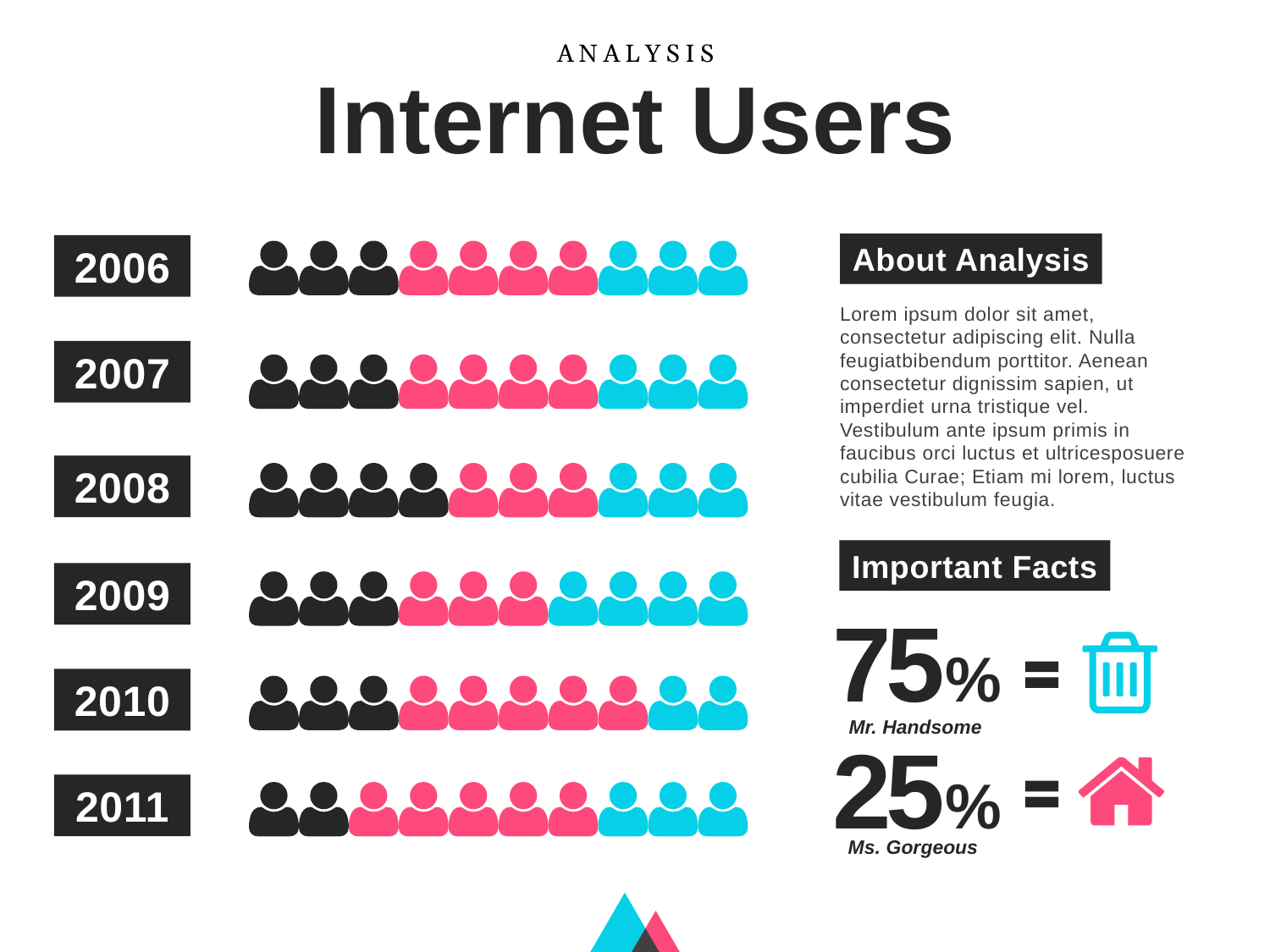

ANALYSIS
Internet Users
About Analysis
2006

Lorem ipsum dolor sit amet, consectetur adipiscing elit. Nulla feugiatbibendum porttitor. Aenean consectetur dignissim sapien, ut imperdiet urna tristique vel. Vestibulum ante ipsum primis in faucibus orci luctus et ultricesposuere cubilia Curae; Etiam mi lorem, luctus vitae vestibulum feugia.
2007

2008

Important Facts
2009

75%

2010

Mr. Handsome
25%

2011

Ms. Gorgeous